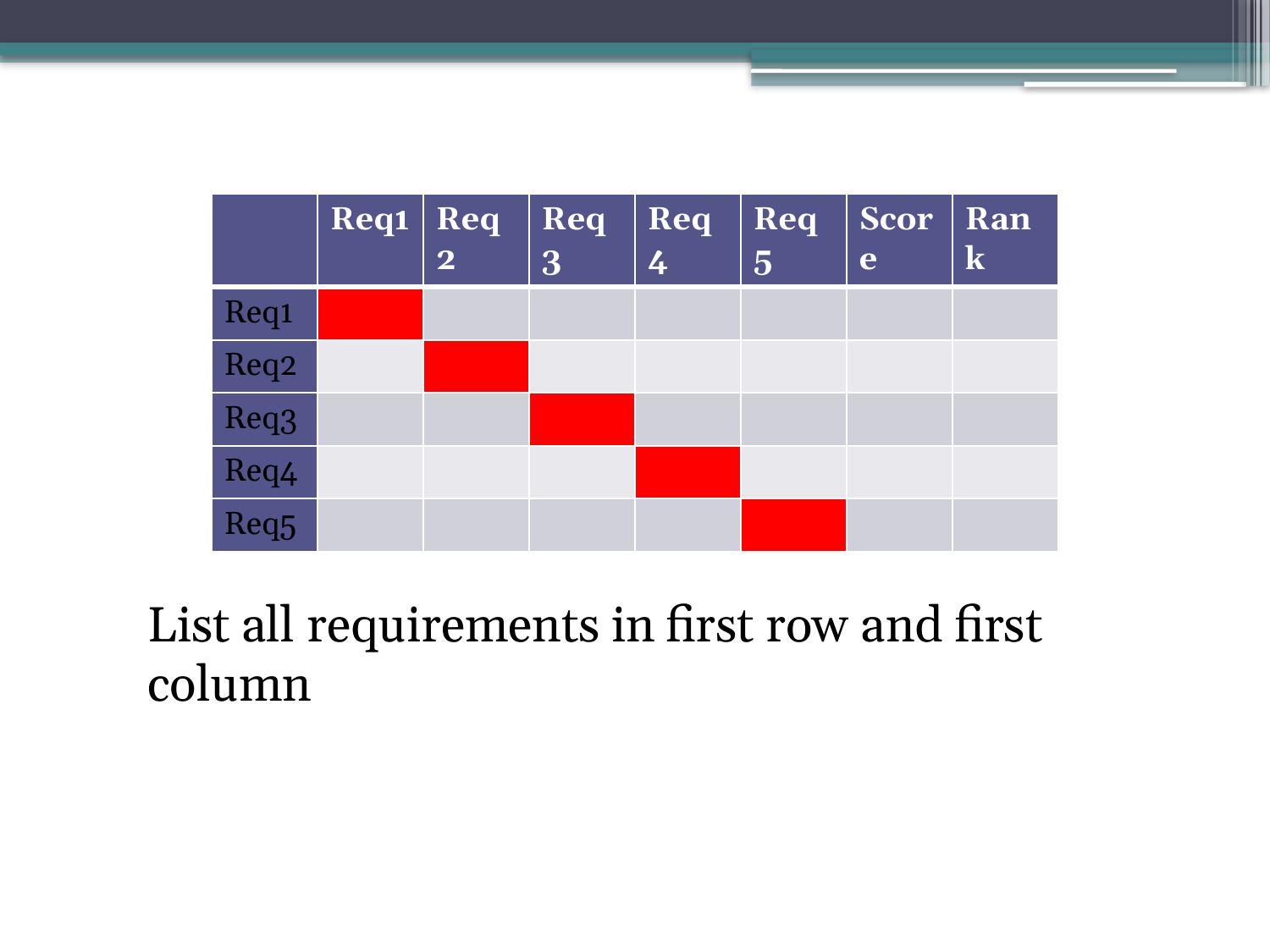

|  | Req1 | Req2 | Req3 | Req4 | Req5 | Score | Rank |
| --- | --- | --- | --- | --- | --- | --- | --- |
| Req1 |  |  |  |  |  |  |  |
| Req2 |  |  |  |  |  |  |  |
| Req3 |  |  |  |  |  |  |  |
| Req4 |  |  |  |  |  |  |  |
| Req5 |  |  |  |  |  |  |  |
List all requirements in first row and first column